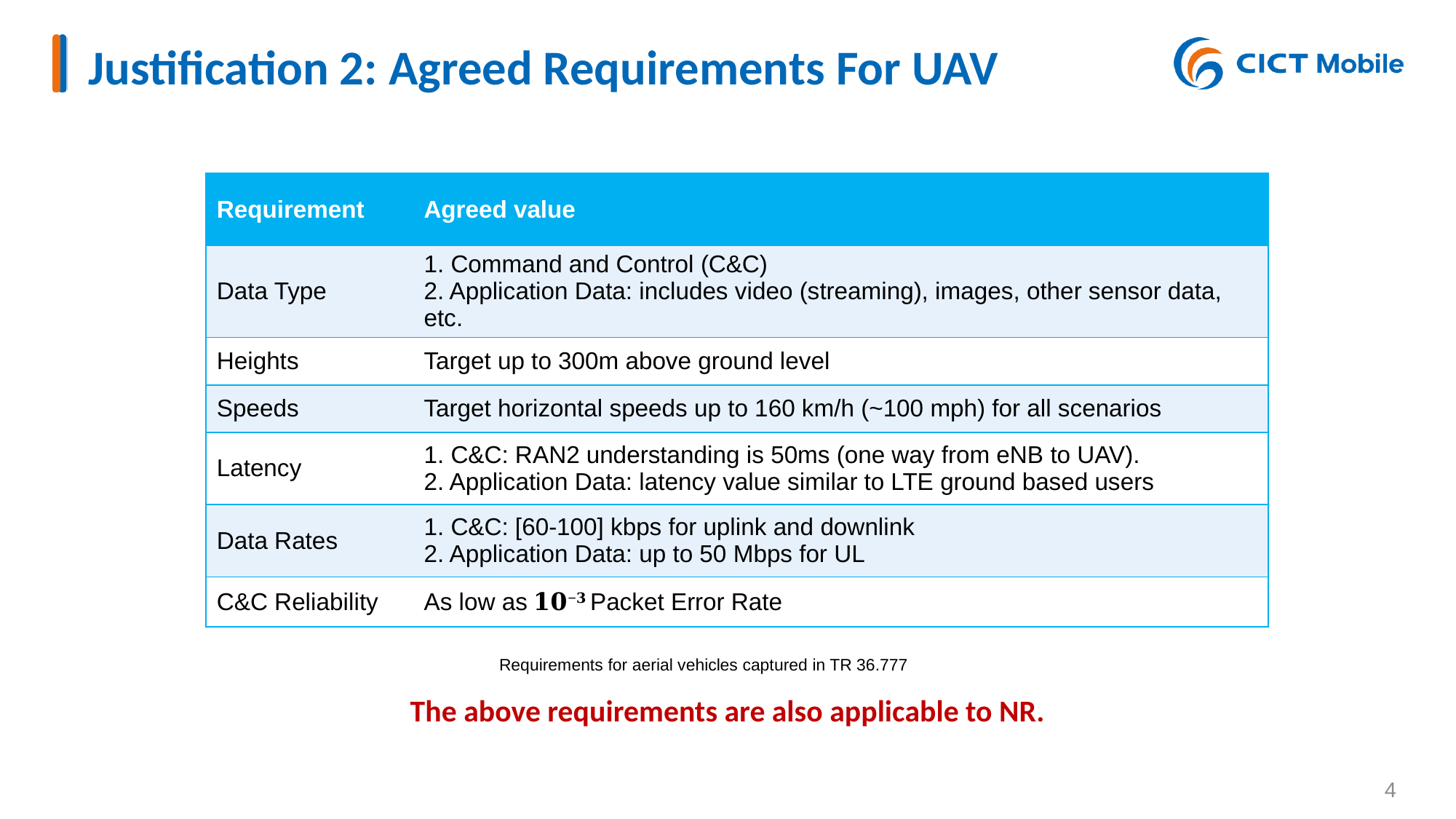

# Justification 2: Agreed Requirements For UAV
| Requirement | Agreed value |
| --- | --- |
| Data Type | 1. Command and Control (C&C) 2. Application Data: includes video (streaming), images, other sensor data, etc. |
| Heights | Target up to 300m above ground level |
| Speeds | Target horizontal speeds up to 160 km/h (~100 mph) for all scenarios |
| Latency | 1. C&C: RAN2 understanding is 50ms (one way from eNB to UAV). 2. Application Data: latency value similar to LTE ground based users |
| Data Rates | 1. C&C: [60-100] kbps for uplink and downlink 2. Application Data: up to 50 Mbps for UL |
| C&C Reliability | As low as 𝟏𝟎−𝟑 Packet Error Rate |
Requirements for aerial vehicles captured in TR 36.777
The above requirements are also applicable to NR.
4